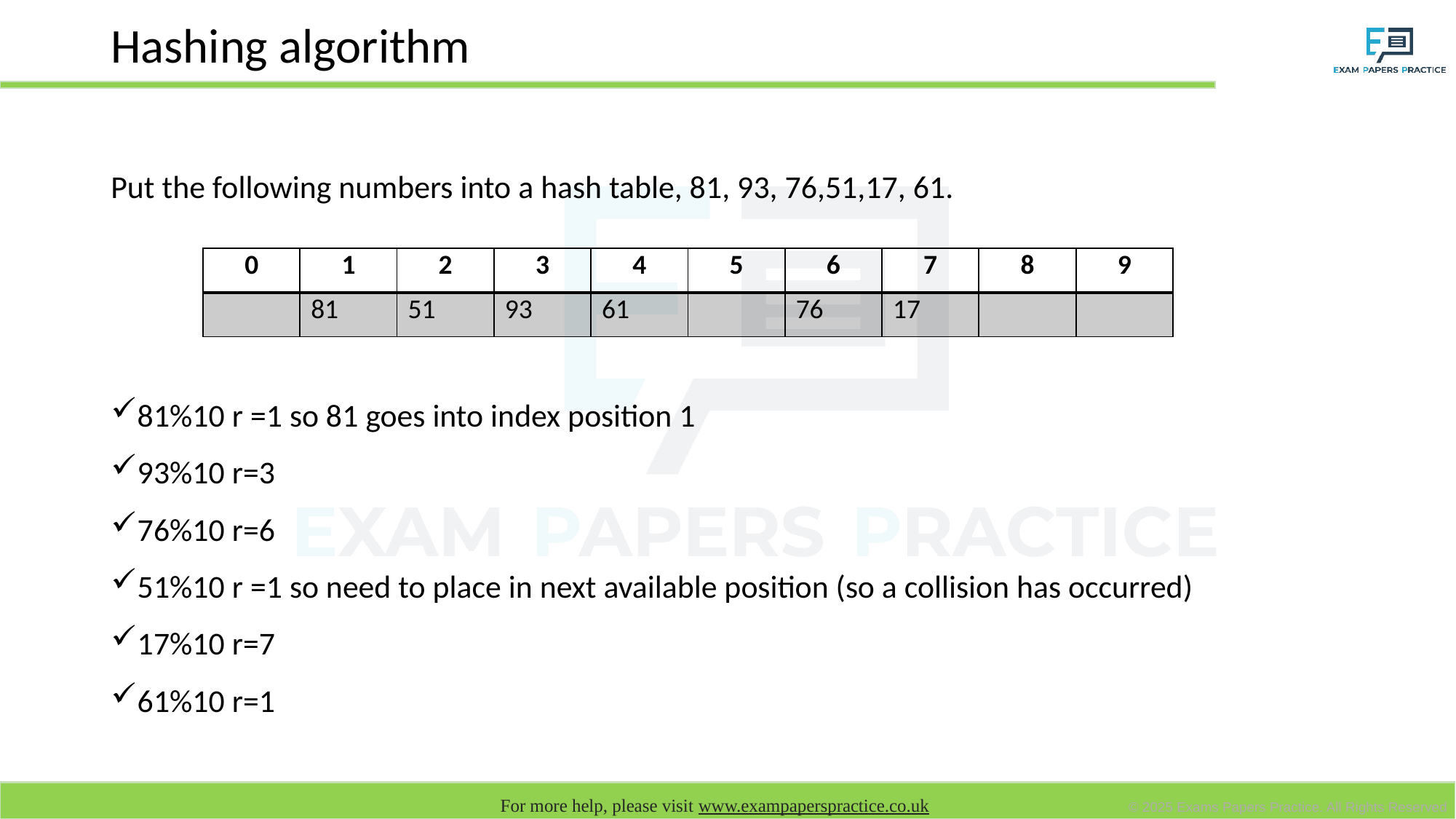

# Hashing algorithm
Put the following numbers into a hash table, 81, 93, 76,51,17, 61.

81%10 r =1 so 81 goes into index position 1
93%10 r=3
76%10 r=6
51%10 r =1 so need to place in next available position (so a collision has occurred)
17%10 r=7
61%10 r=1

| 0 | 1 | 2 | 3 | 4 | 5 | 6 | 7 | 8 | 9 |
| --- | --- | --- | --- | --- | --- | --- | --- | --- | --- |
|  | 81 | 51 | 93 | 61 |  | 76 | 17 |  |  |